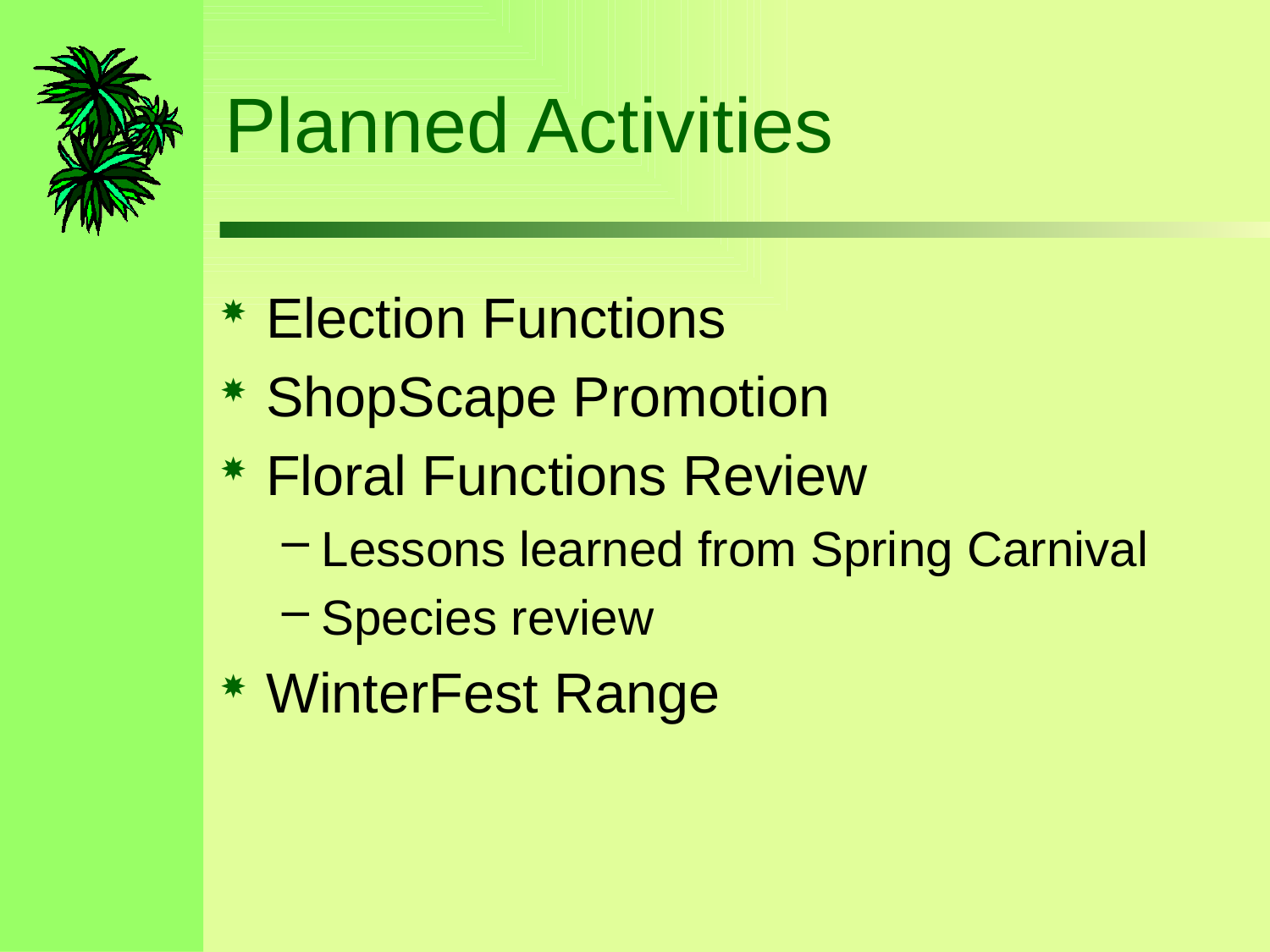

# Planned Activities
Election Functions
ShopScape Promotion
Floral Functions Review
Lessons learned from Spring Carnival
Species review
WinterFest Range